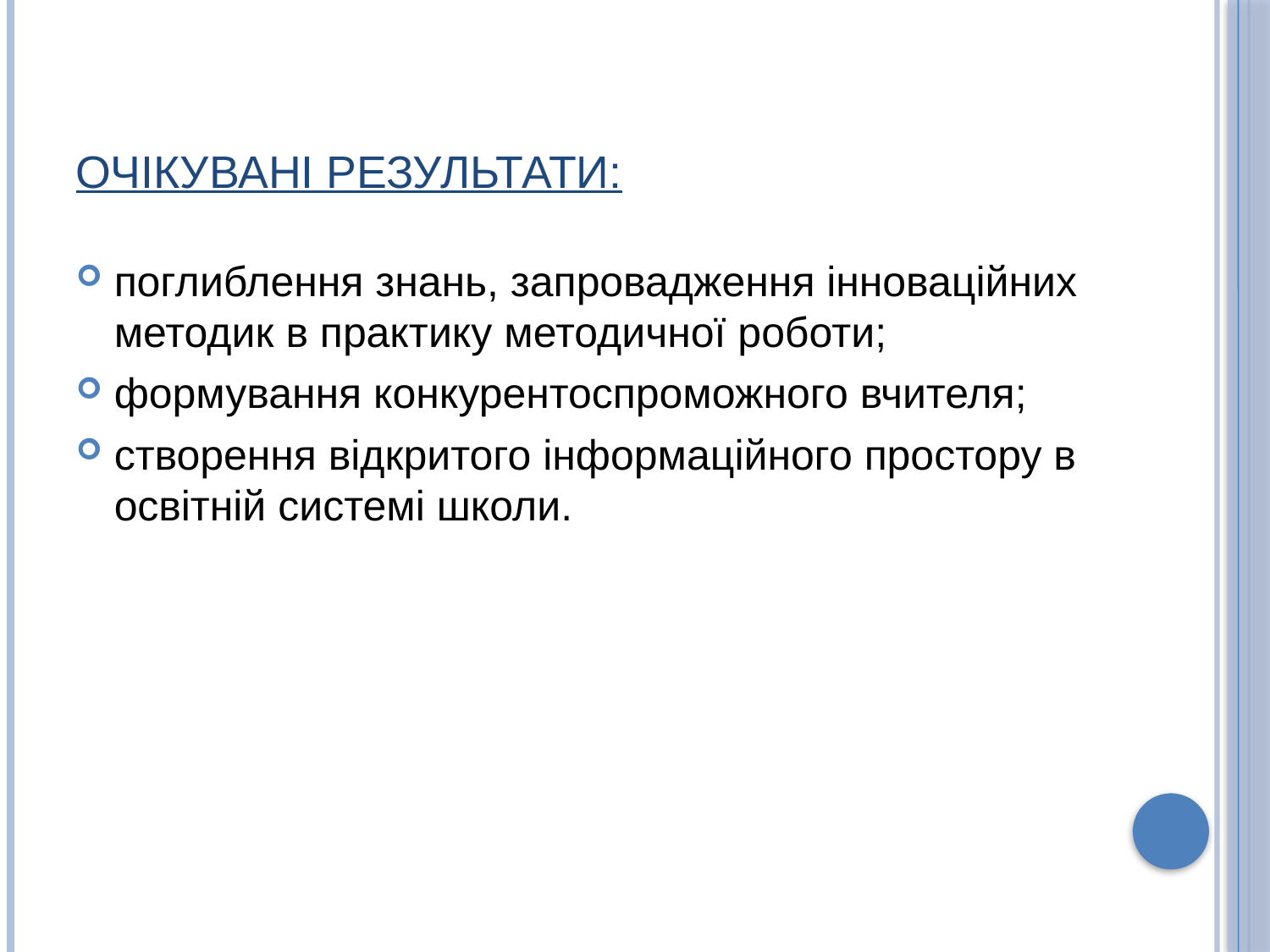

# Очікувані результати:
поглиблення знань, запровадження інноваційних методик в практику методичної роботи;
формування конкурентоспроможного вчителя;
створення відкритого інформаційного простору в освітній системі школи.